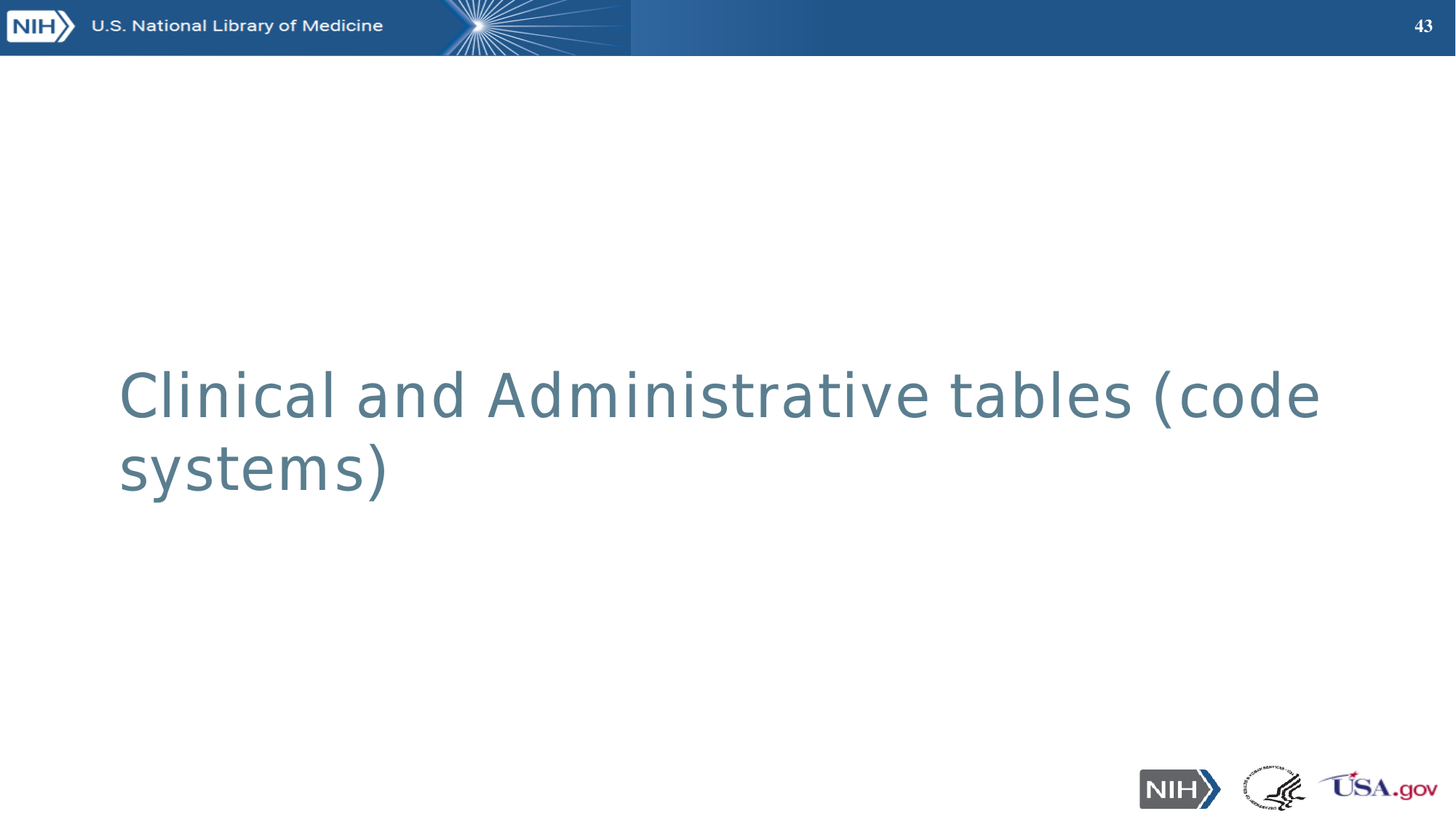

# Clinical and Administrative tables (code systems)